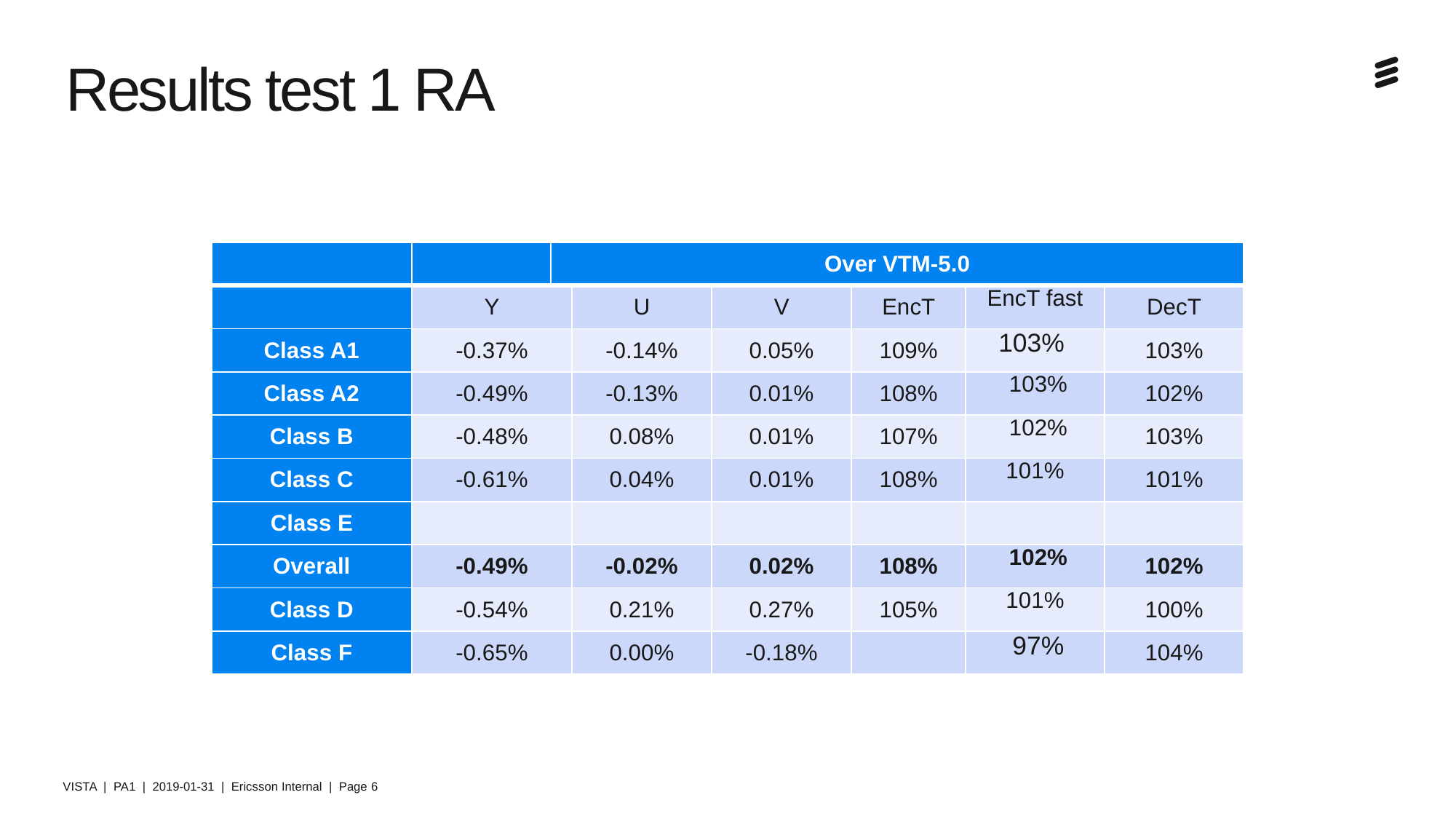

# Results test 1 RA
|  |  | Over VTM-5.0 |  |  |  |  |  |
| --- | --- | --- | --- | --- | --- | --- | --- |
|  | Y |  | U | V | EncT | EncT fast | DecT |
| Class A1 | -0.37% |  | -0.14% | 0.05% | 109% | 103% | 103% |
| Class A2 | -0.49% |  | -0.13% | 0.01% | 108% | 103% | 102% |
| Class B | -0.48% |  | 0.08% | 0.01% | 107% | 102% | 103% |
| Class C | -0.61% |  | 0.04% | 0.01% | 108% | 101% | 101% |
| Class E |  |  |  |  |  |  |  |
| Overall | -0.49% |  | -0.02% | 0.02% | 108% | 102% | 102% |
| Class D | -0.54% |  | 0.21% | 0.27% | 105% | 101% | 100% |
| Class F | -0.65% |  | 0.00% | -0.18% |  | 97% | 104% |